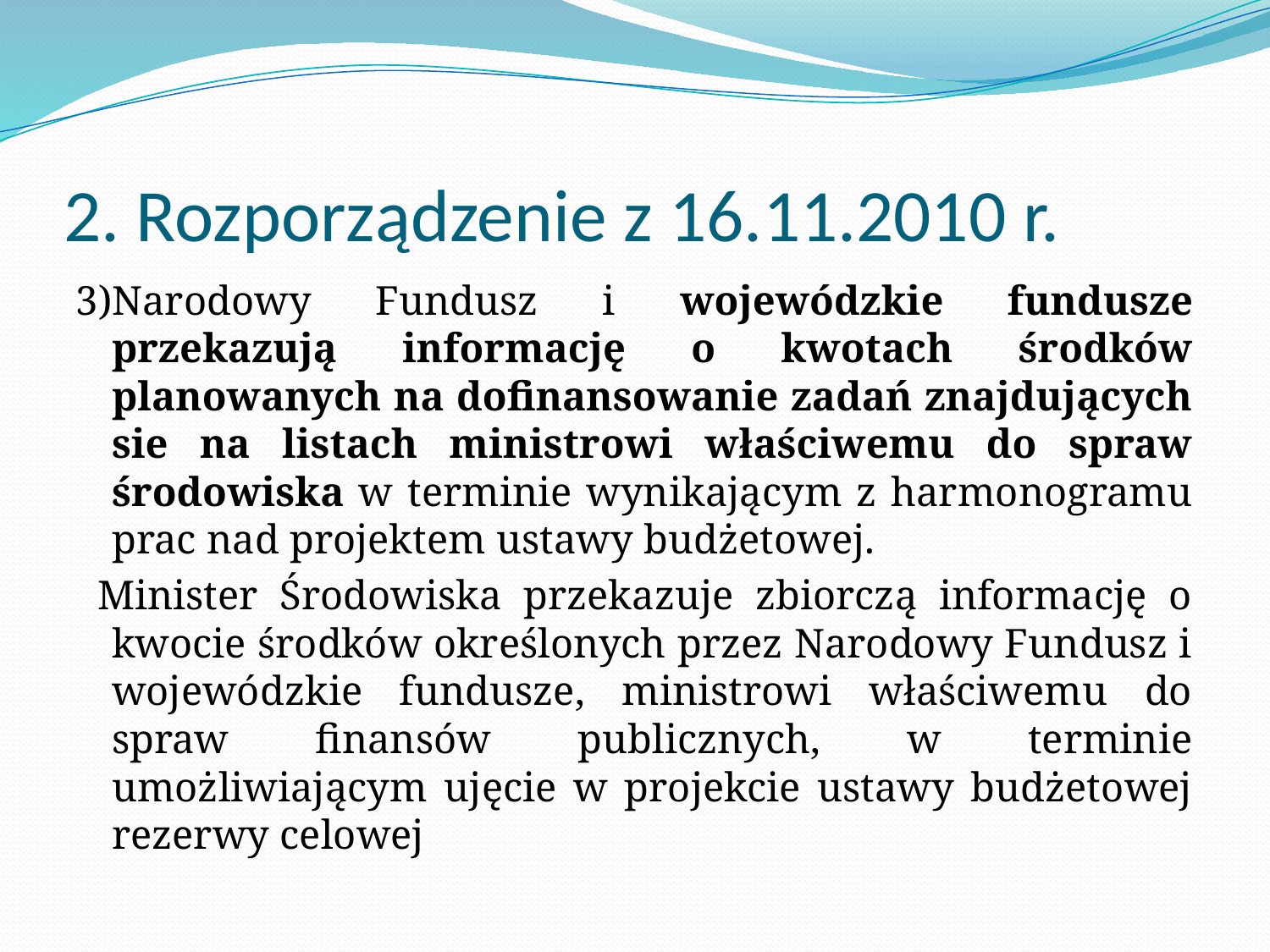

# 2. Rozporządzenie z 16.11.2010 r.
3)Narodowy Fundusz i wojewódzkie fundusze przekazują informację o kwotach środków planowanych na dofinansowanie zadań znajdujących sie na listach ministrowi właściwemu do spraw środowiska w terminie wynikającym z harmonogramu prac nad projektem ustawy budżetowej.
 Minister Środowiska przekazuje zbiorczą informację o kwocie środków określonych przez Narodowy Fundusz i wojewódzkie fundusze, ministrowi właściwemu do spraw finansów publicznych, w terminie umożliwiającym ujęcie w projekcie ustawy budżetowej rezerwy celowej